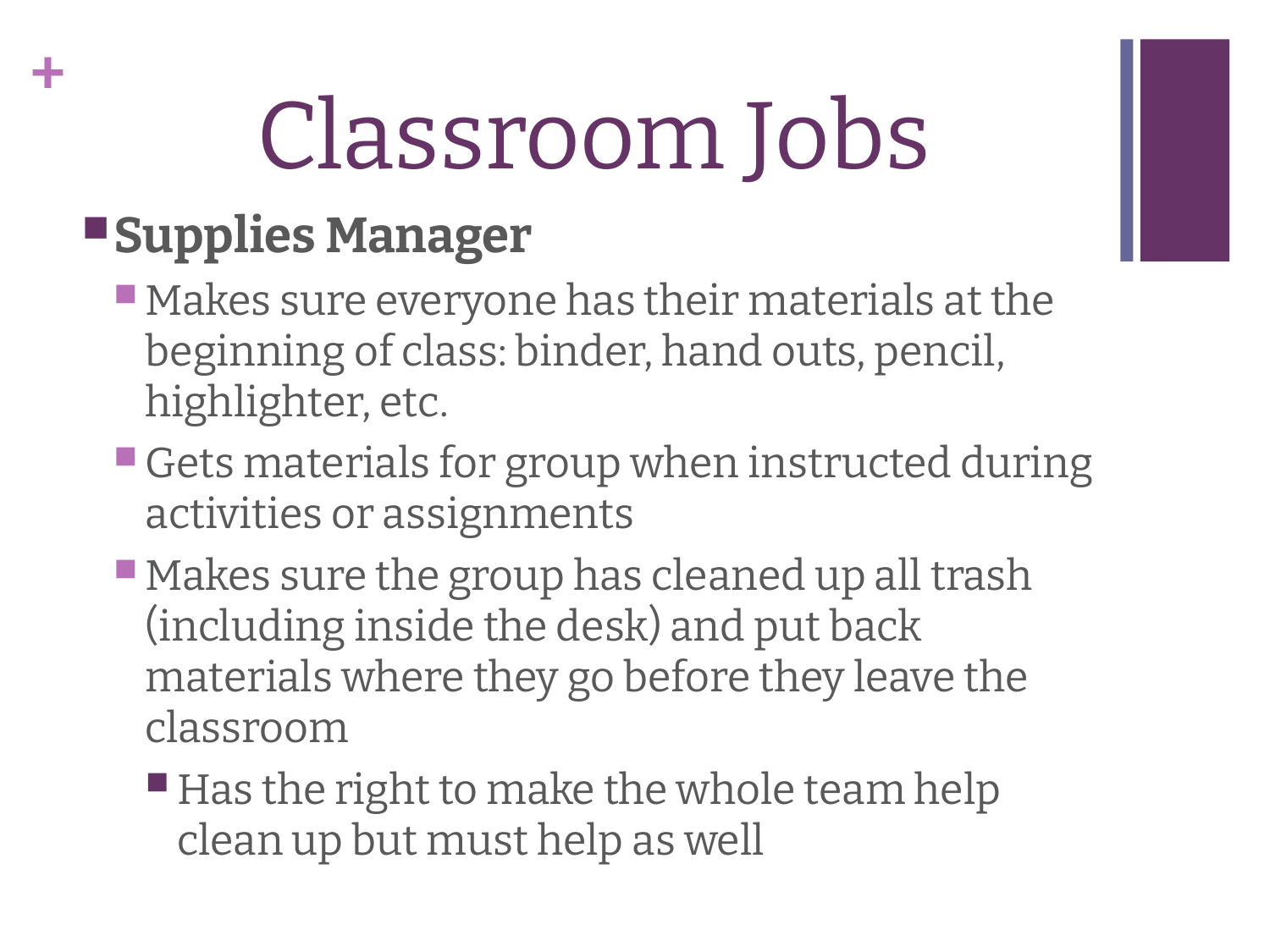

# Classroom Jobs
Supplies Manager
Makes sure everyone has their materials at the beginning of class: binder, hand outs, pencil, highlighter, etc.
Gets materials for group when instructed during activities or assignments
Makes sure the group has cleaned up all trash (including inside the desk) and put back materials where they go before they leave the classroom
Has the right to make the whole team help clean up but must help as well